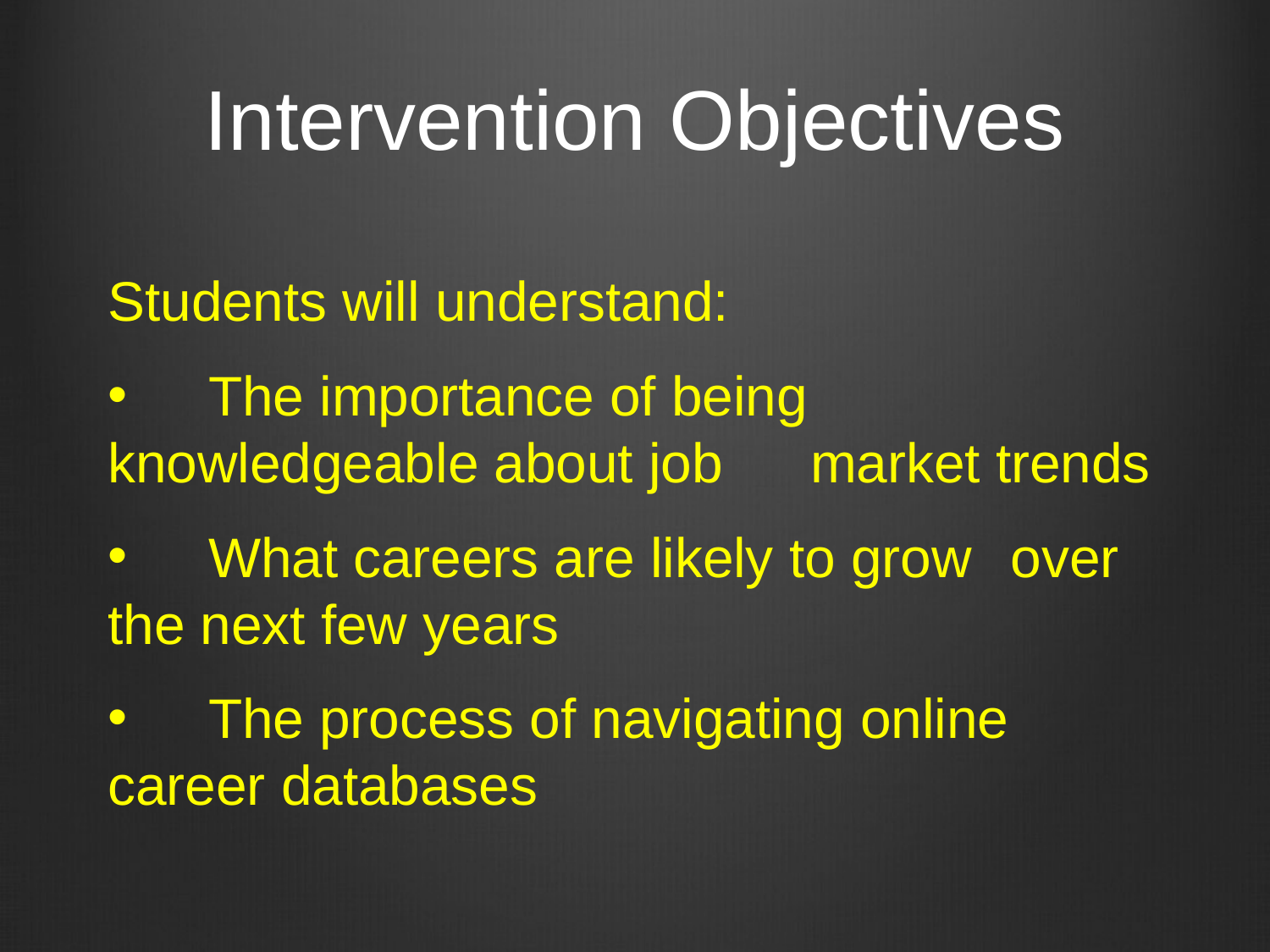

# Intervention Objectives
Students will understand:
	The importance of being 	knowledgeable about job 	market trends
	What careers are likely to grow 	over the next few years
	The process of navigating online 	career databases